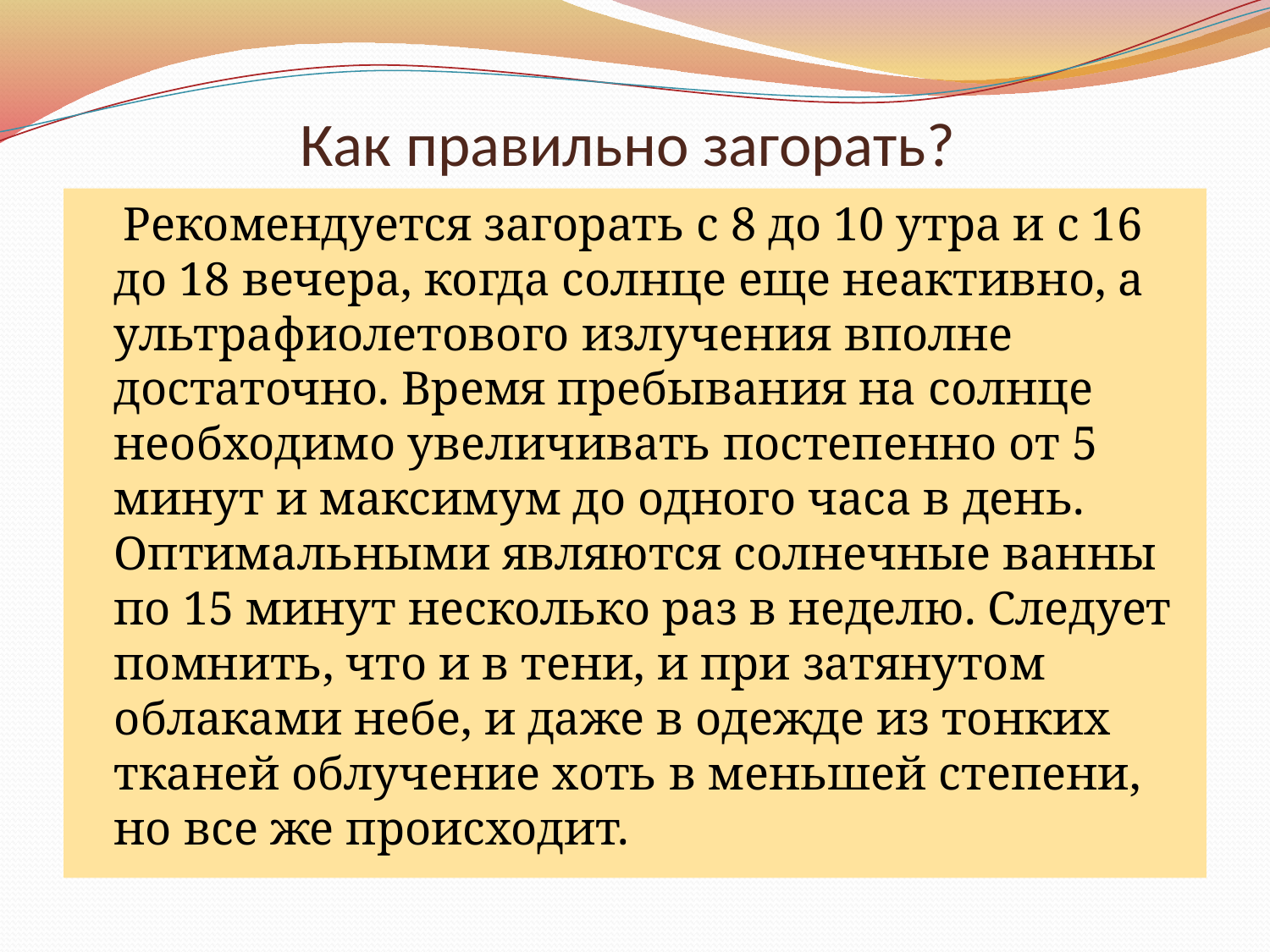

# Как правильно загорать?
    Рекомендуется загорать с 8 до 10 утра и с 16 до 18 вечера, когда солнце еще неактивно, а ультрафиолетового излучения вполне достаточно. Время пребывания на солнце необходимо увеличивать постепенно от 5 минут и максимум до одного часа в день. Оптимальными являются солнечные ванны по 15 минут несколько раз в неделю. Следует помнить, что и в тени, и при затянутом облаками небе, и даже в одежде из тонких тканей облучение хоть в меньшей степени, но все же происходит.